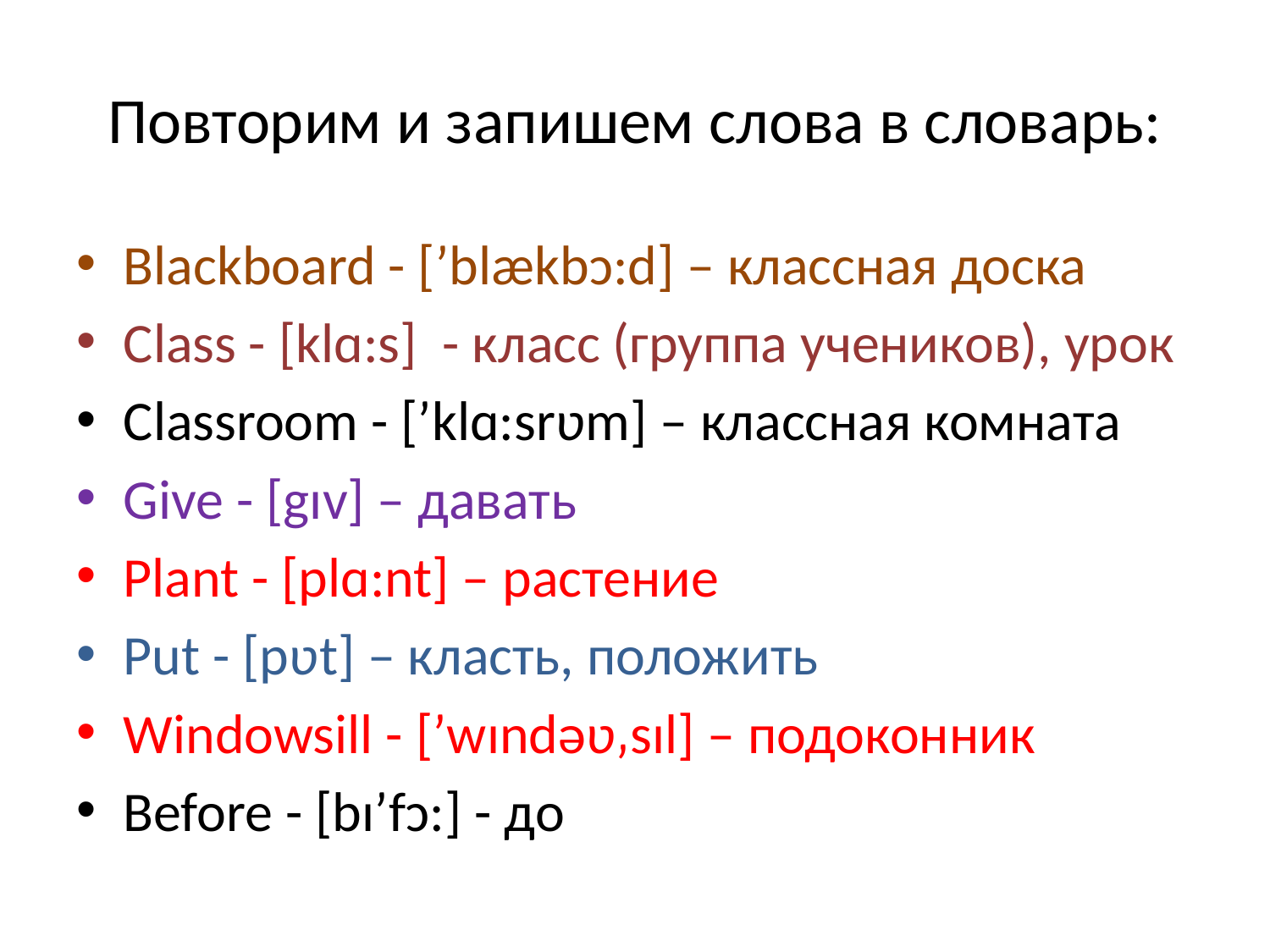

# Повторим и запишем слова в словарь:
Blackboard - [ʹblækbɔ:d] – классная доска
Class - [klɑ:s]  - класс (группа учеников), урок
Classroom - [ʹklɑ:srʋm] – классная комната
Give - [gıv] – давать
Plant - [plɑ:nt] – растение
Put - [pʋt] – класть, положить
Windowsill - [ʹwındəʋ͵sıl] – подоконник
Before - [bıʹfɔ:] - до